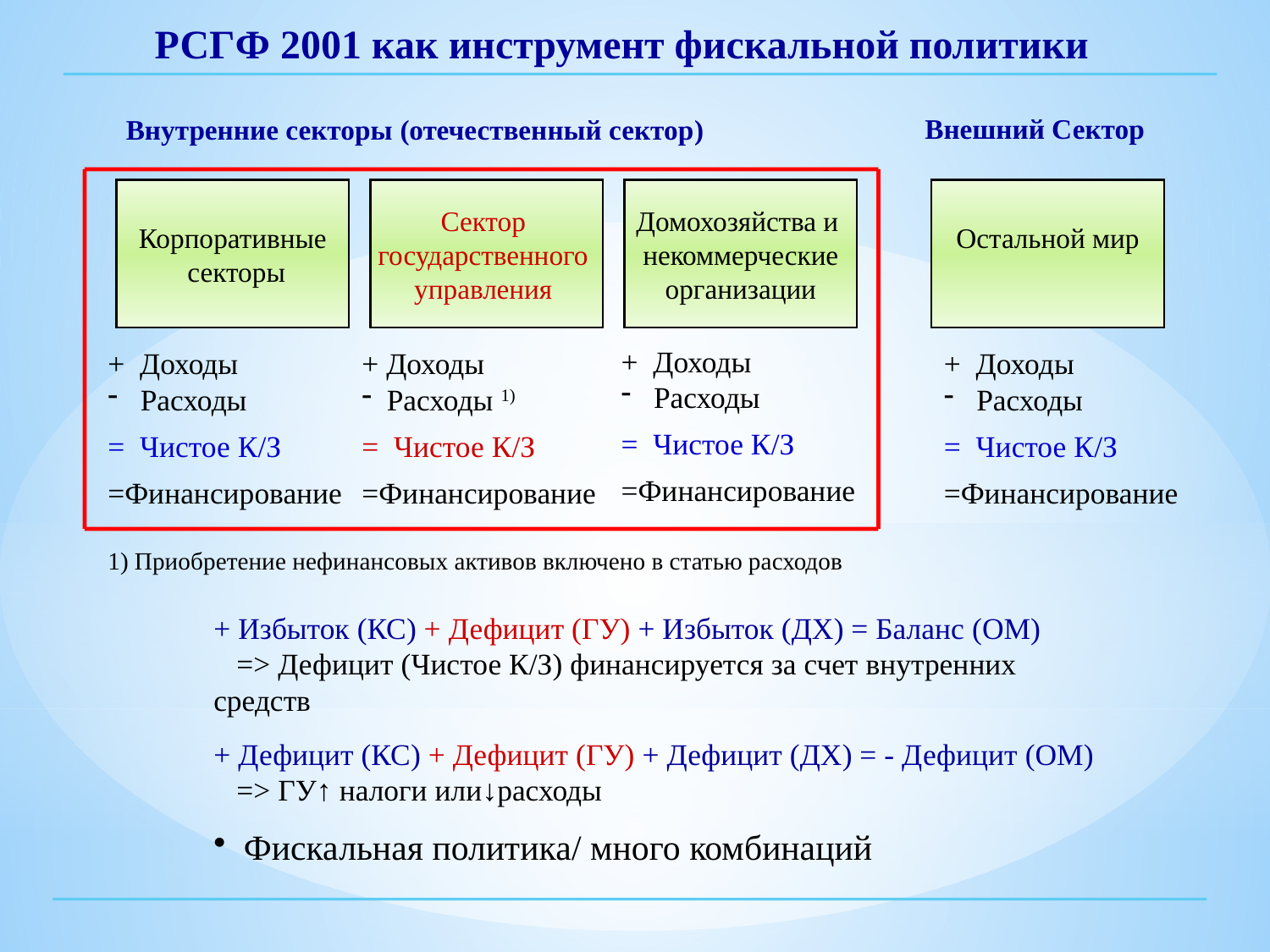

РСГФ 2001 как инструмент фискальной политики

 Внешний Сектор

Внутренние секторы (отечественный сектор)

Корпоративные
 секторы
Сектор
государственного
управления
Домохозяйства и
некоммерческие
организации
Остальной мир

+  Доходы
   Расходы

=  Чистое К/З

=Финансирование
+  Доходы
   Расходы

=  Чистое К/З

=Финансирование
+ Доходы
  Расходы 1)

=  Чистое К/З

=Финансирование

+  Доходы
   Расходы

=  Чистое К/З

=Финансирование

1) Приобретение нефинансовых активов включено в статью расходов
+ Избыток (КС) + Дефицит (ГУ) + Избыток (ДХ) = Баланс (ОМ)
   => Дефицит (Чистое К/З) финансируется за счет внутренних средств

+ Дефицит (КС) + Дефицит (ГУ) + Дефицит (ДХ) = - Дефицит (ОМ)
   => ГУ↑ налоги или↓расходы

  Фискальная политика/ много комбинаций